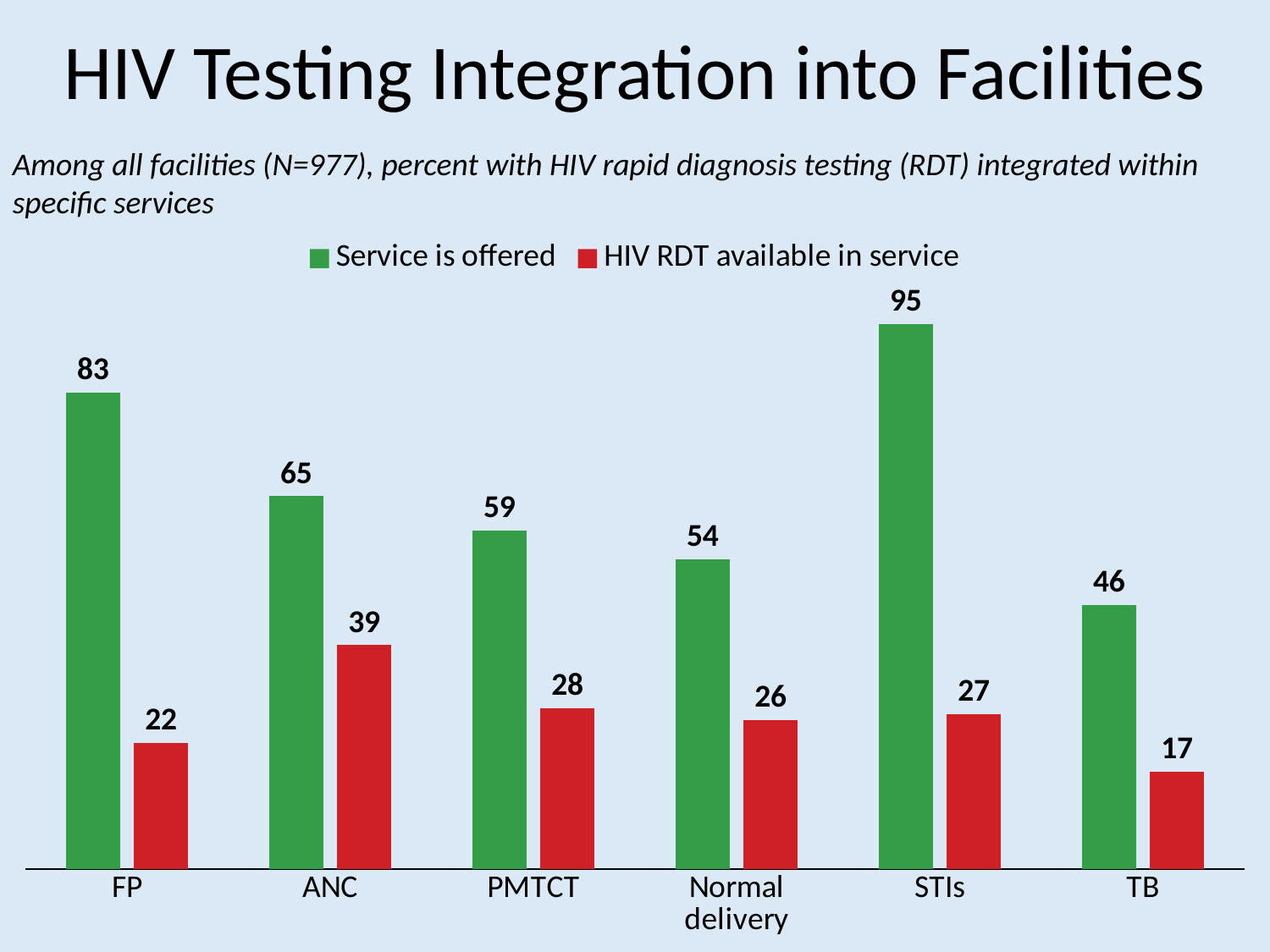

HIV Testing Integration into Facilities
Among all facilities (N=977), percent with HIV rapid diagnosis testing (RDT) integrated within specific services

### Chart

| Category | Service is offered | HIV RDT available in service |
|---|---|---|
| FP | 83.0 | 22.0 |
| ANC | 65.0 | 39.0 |
| PMTCT | 59.0 | 28.0 |
| Normal delivery | 54.0 | 26.0 |
| STIs | 95.0 | 27.0 |
| TB | 46.0 | 17.0 |